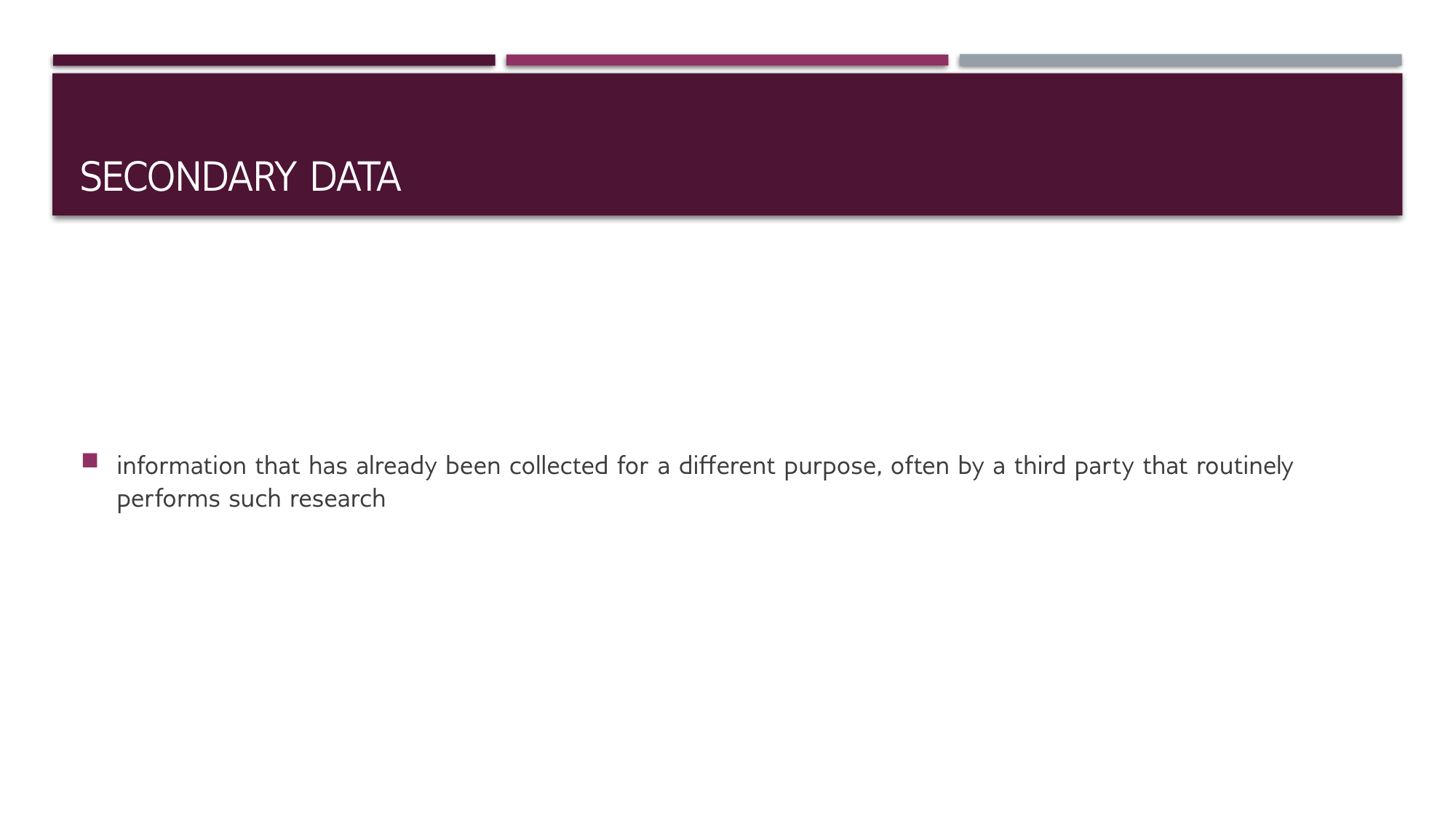

# Secondary data
information that has already been collected for a different purpose, often by a third party that routinely performs such research